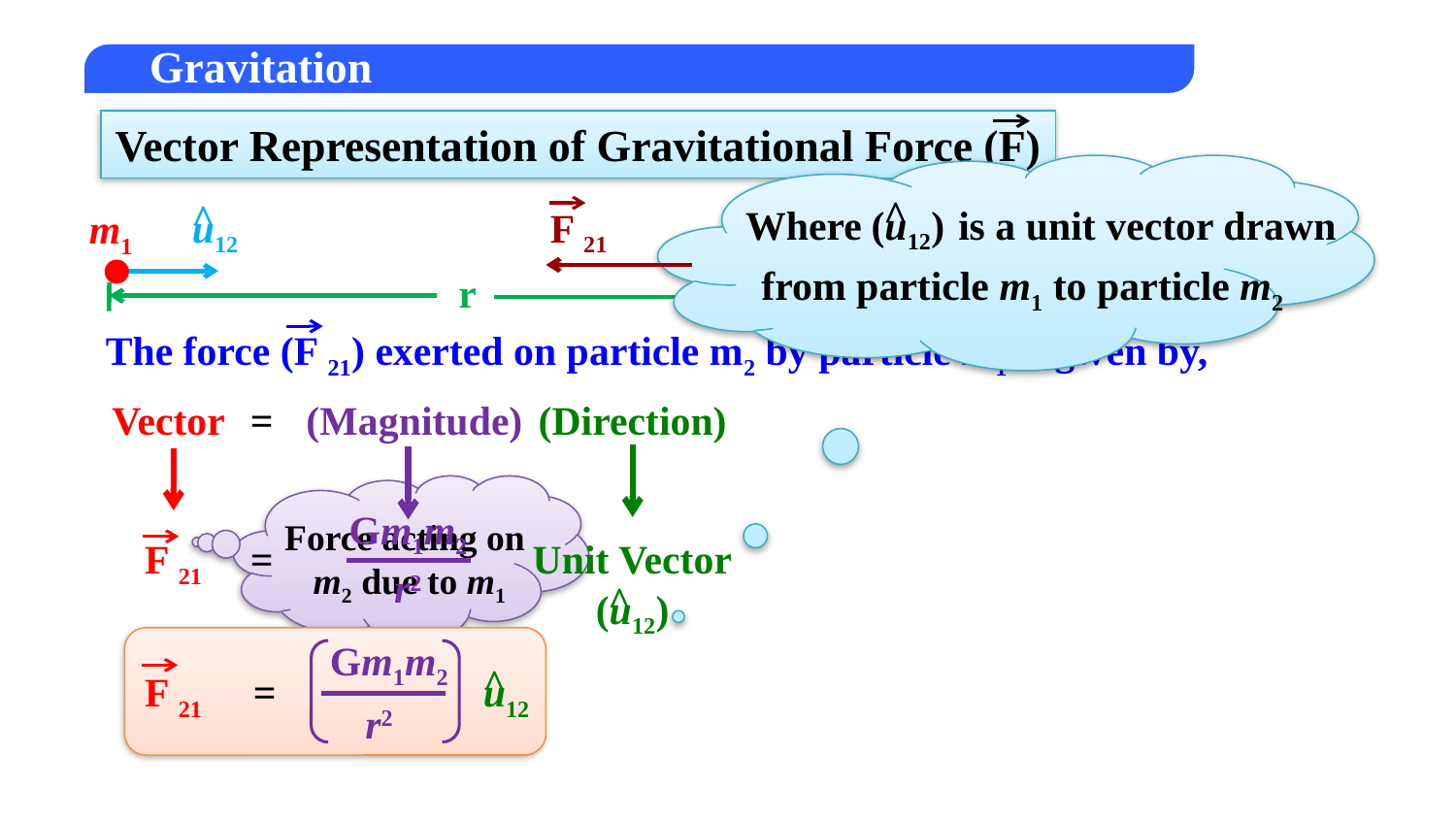

Vector Representation of Gravitational Force (F)

^
(u12)
Where
is a unit vector drawn
from particle m1 to particle m2
^
u12
F 21
m1
m2

r
The force (F 21) exerted on particle m2 by particle m1 is given by,
Vector
=
(Magnitude)
(Direction)

Force acting on
m2 due to m1
Gm1m2
r2
F 21
=
Unit Vector
^
(u12)

Gm1m2

r2
^
u12
F 21
=